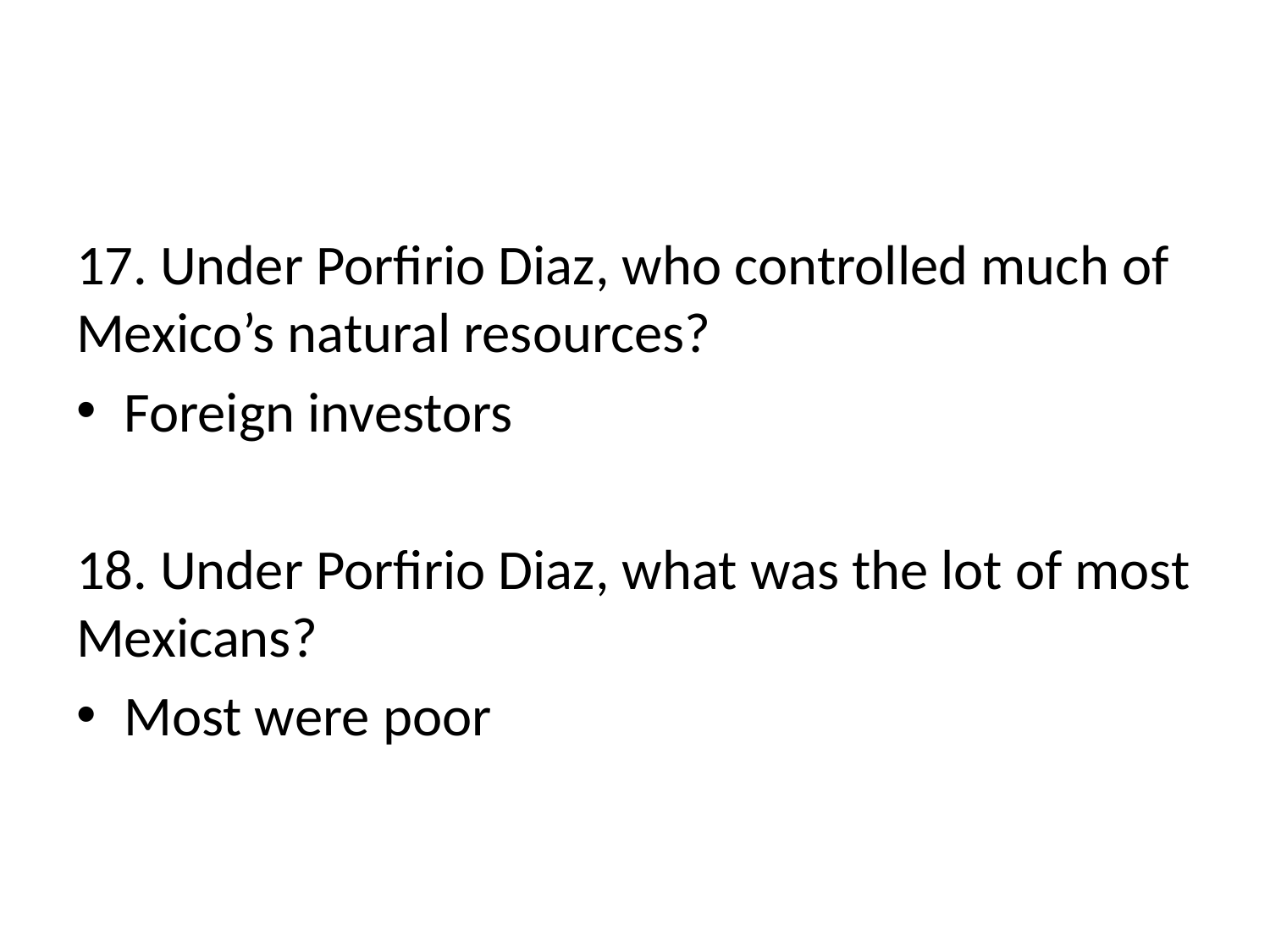

#
17. Under Porfirio Diaz, who controlled much of Mexico’s natural resources?
Foreign investors

18. Under Porfirio Diaz, what was the lot of most Mexicans?
Most were poor